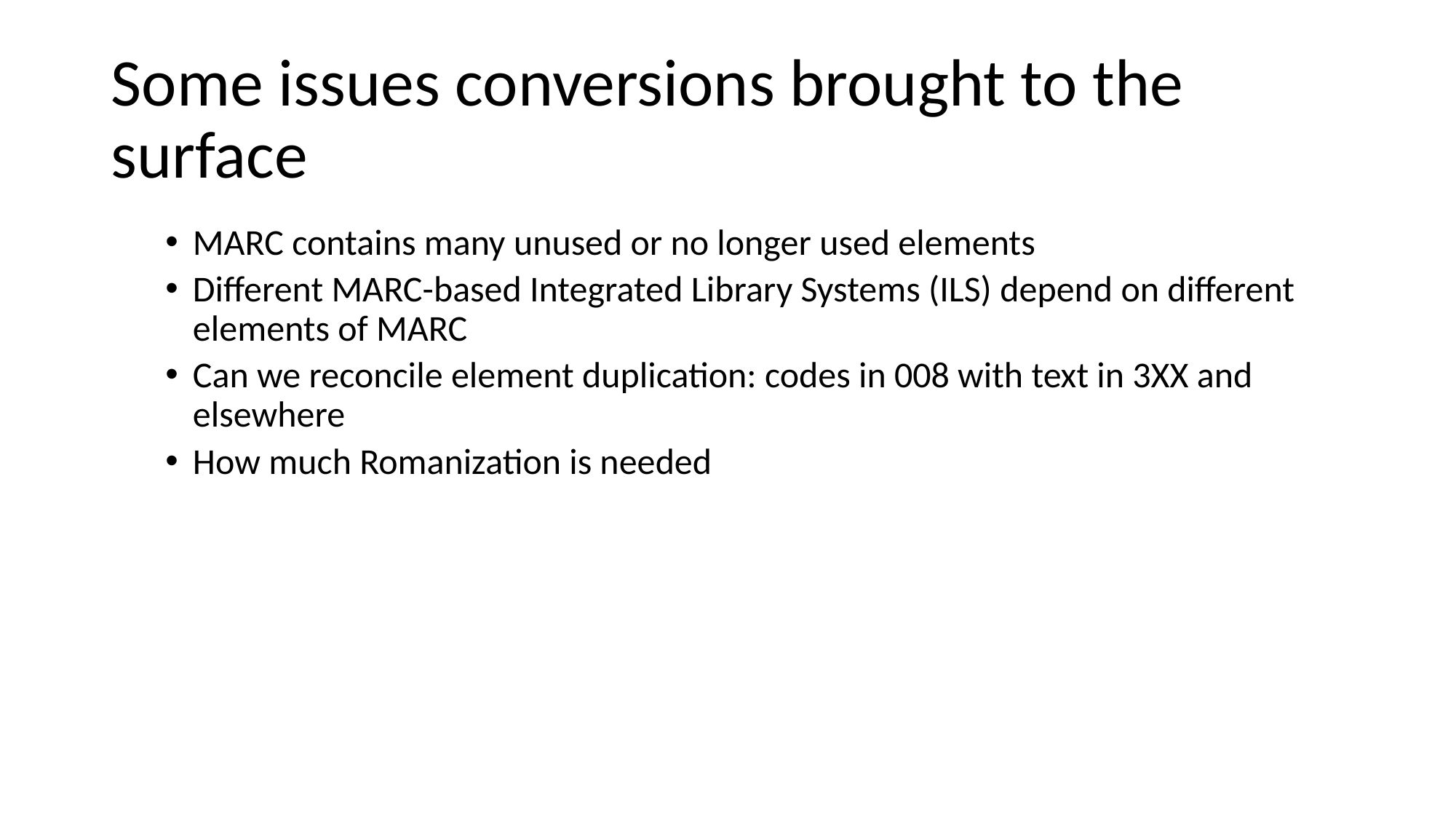

# Some issues conversions brought to the surface
MARC contains many unused or no longer used elements
Different MARC-based Integrated Library Systems (ILS) depend on different elements of MARC
Can we reconcile element duplication: codes in 008 with text in 3XX and elsewhere
How much Romanization is needed